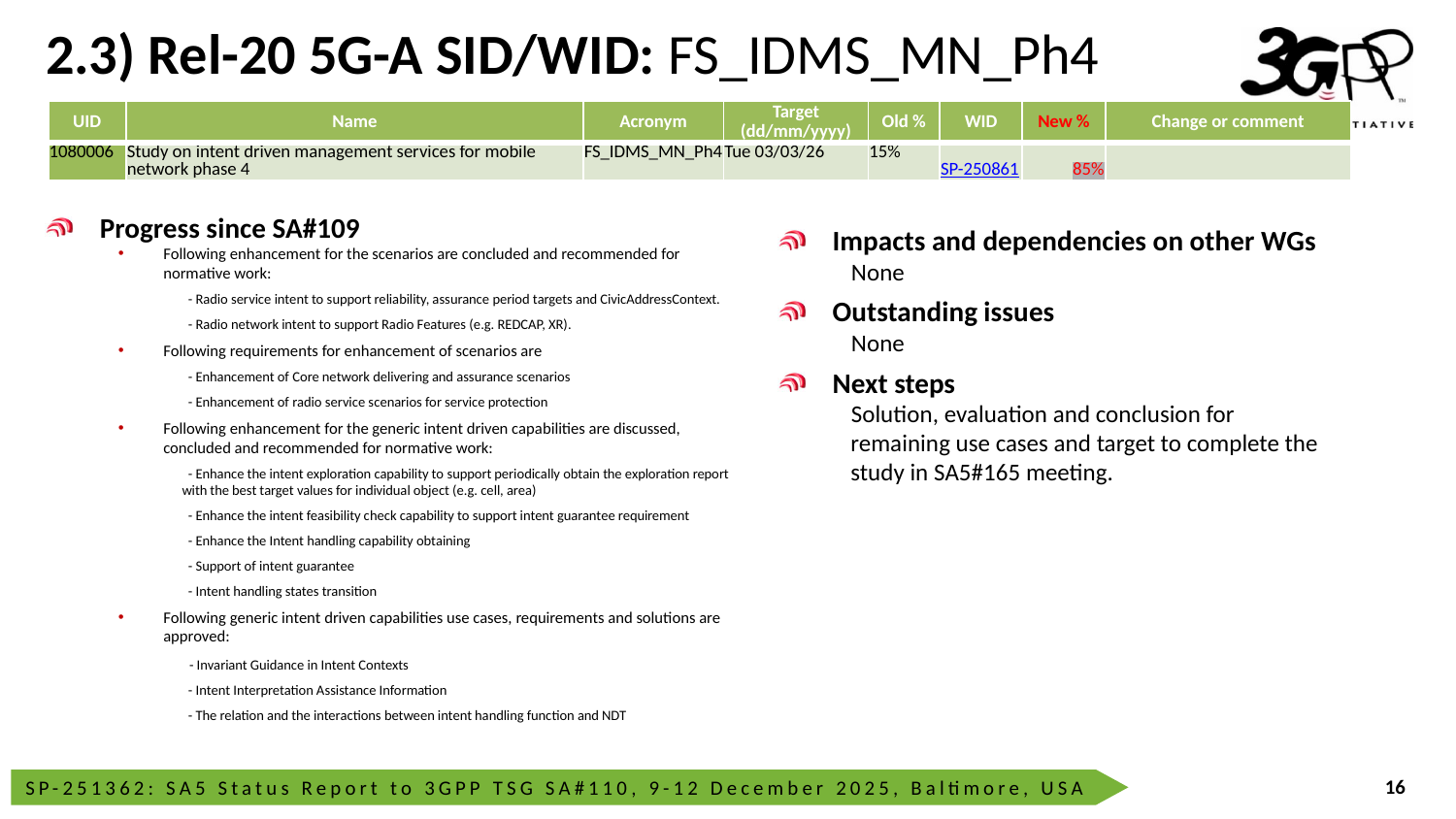

# 2.3) Rel-20 5G-A SID/WID: FS_IDMS_MN_Ph4

| UID | Name | Acronym | Target (dd/mm/yyyy) | Old % | WID | New % | Change or comment |
| --- | --- | --- | --- | --- | --- | --- | --- |
| 1080006 | Study on intent driven management services for mobile network phase 4 | FS\_IDMS\_MN\_Ph4 | Tue 03/03/26 | 15% | SP-250861 | 85% |  |
Progress since SA#109
Following enhancement for the scenarios are concluded and recommended for normative work:
  - Radio service intent to support reliability, assurance period targets and CivicAddressContext.
  - Radio network intent to support Radio Features (e.g. REDCAP, XR).
Following requirements for enhancement of scenarios are
  - Enhancement of Core network delivering and assurance scenarios
  - Enhancement of radio service scenarios for service protection
Following enhancement for the generic intent driven capabilities are discussed, concluded and recommended for normative work:
  - Enhance the intent exploration capability to support periodically obtain the exploration report with the best target values for individual object (e.g. cell, area)
  - Enhance the intent feasibility check capability to support intent guarantee requirement
  - Enhance the Intent handling capability obtaining
  - Support of intent guarantee
  - Intent handling states transition
Following generic intent driven capabilities use cases, requirements and solutions are approved:
  - Invariant Guidance in Intent Contexts
  - Intent Interpretation Assistance Information
  - The relation and the interactions between intent handling function and NDT

Impacts and dependencies on other WGs
None
Outstanding issues
None
Next steps
Solution, evaluation and conclusion for remaining use cases and target to complete the study in SA5#165 meeting.